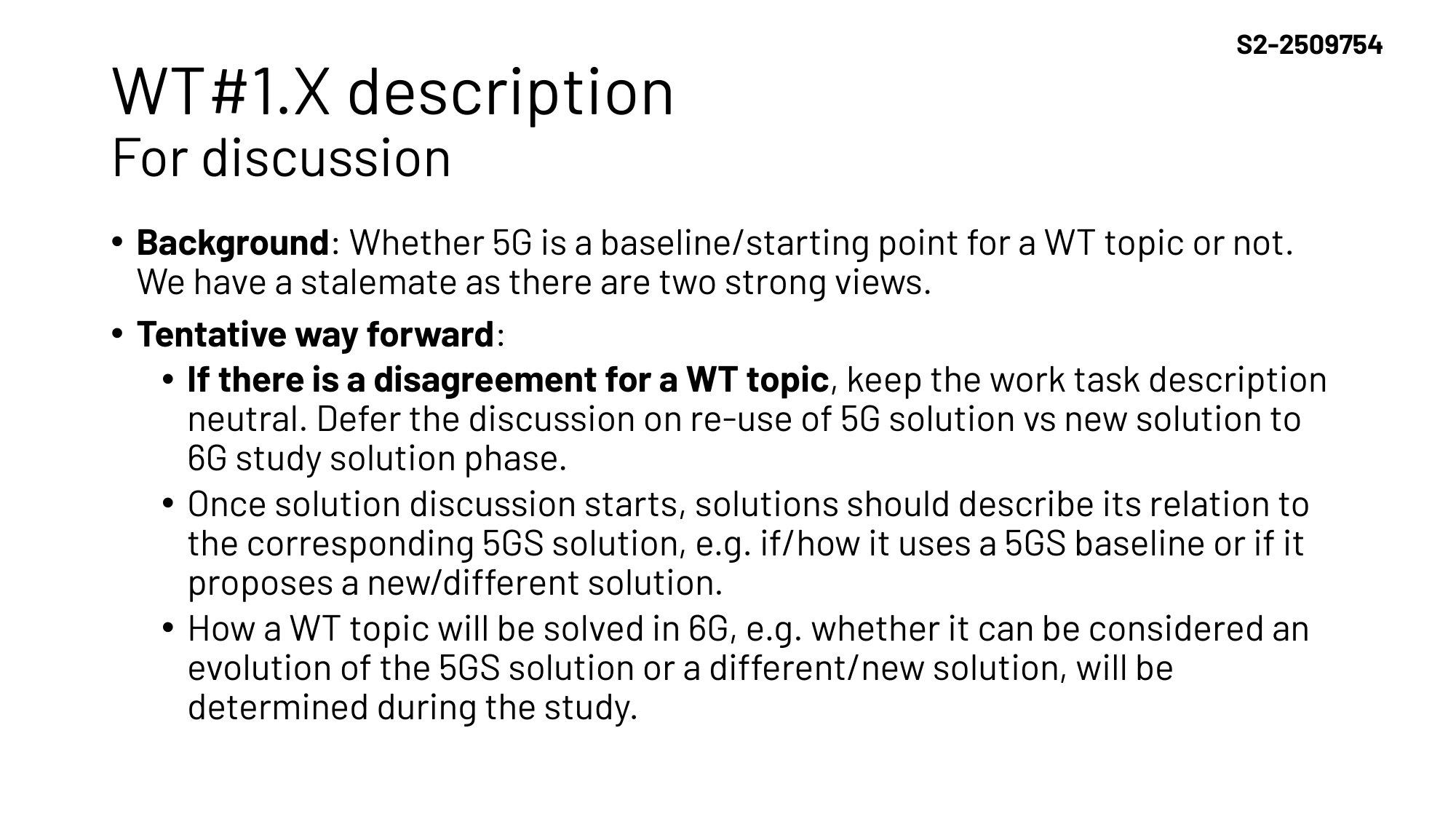

S2-2509754
# WT#1.X description For discussion
Background: Whether 5G is a baseline/starting point for a WT topic or not. We have a stalemate as there are two strong views.
Tentative way forward:
If there is a disagreement for a WT topic, keep the work task description neutral. Defer the discussion on re-use of 5G solution vs new solution to 6G study solution phase.
Once solution discussion starts, solutions should describe its relation to the corresponding 5GS solution, e.g. if/how it uses a 5GS baseline or if it proposes a new/different solution.
How a WT topic will be solved in 6G, e.g. whether it can be considered an evolution of the 5GS solution or a different/new solution, will be determined during the study.